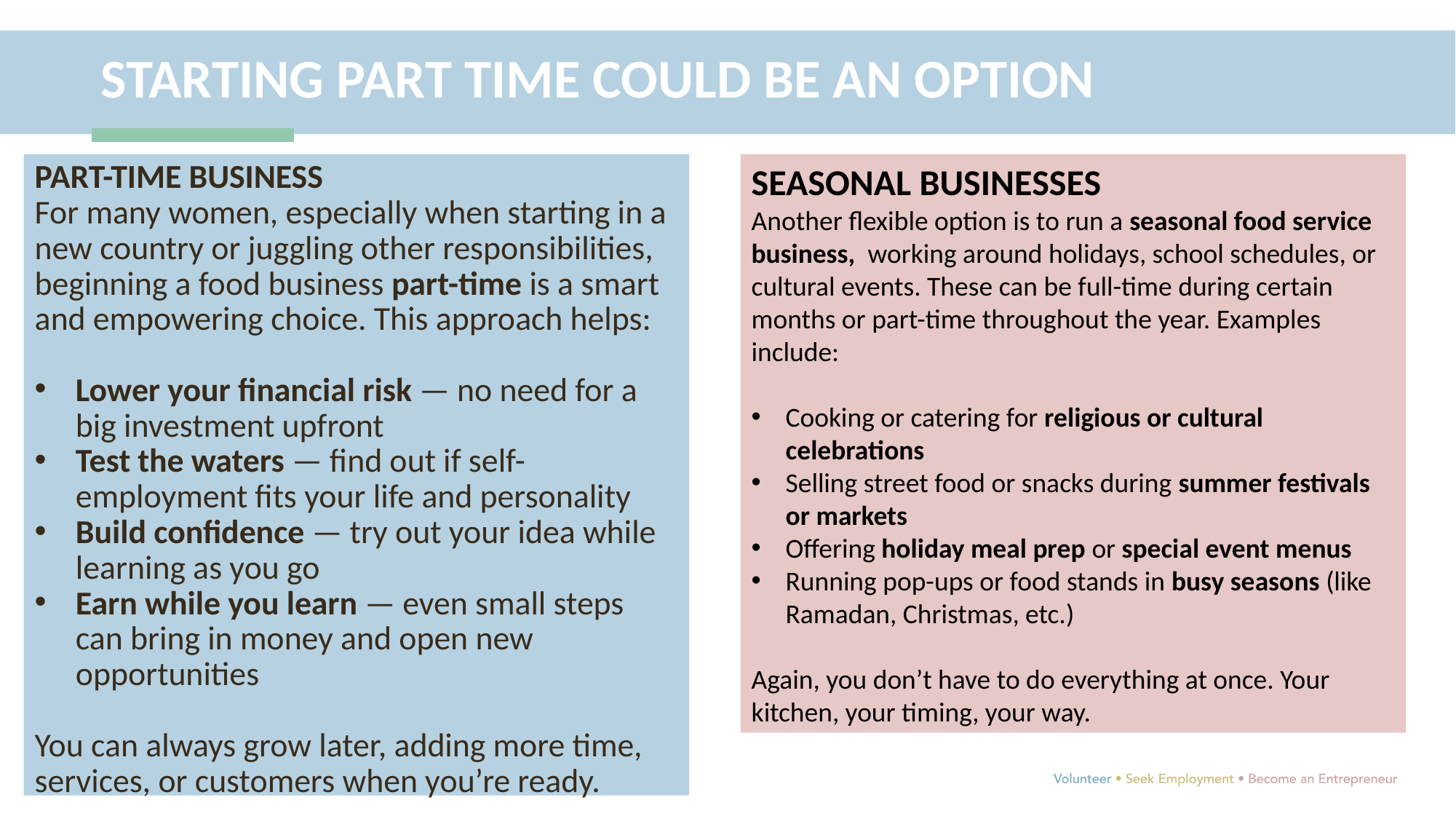

STARTING PART TIME COULD BE AN OPTION
PART-TIME BUSINESS
For many women, especially when starting in a new country or juggling other responsibilities, beginning a food business part-time is a smart and empowering choice. This approach helps:

Lower your financial risk — no need for a big investment upfront
Test the waters — find out if self-employment fits your life and personality
Build confidence — try out your idea while learning as you go
Earn while you learn — even small steps can bring in money and open new opportunities

You can always grow later, adding more time, services, or customers when you’re ready.

SEASONAL BUSINESSES
Another flexible option is to run a seasonal food service business,  working around holidays, school schedules, or cultural events. These can be full-time during certain months or part-time throughout the year. Examples include:

Cooking or catering for religious or cultural celebrations
Selling street food or snacks during summer festivals or markets
Offering holiday meal prep or special event menus
Running pop-ups or food stands in busy seasons (like Ramadan, Christmas, etc.)

Again, you don’t have to do everything at once. Your kitchen, your timing, your way.